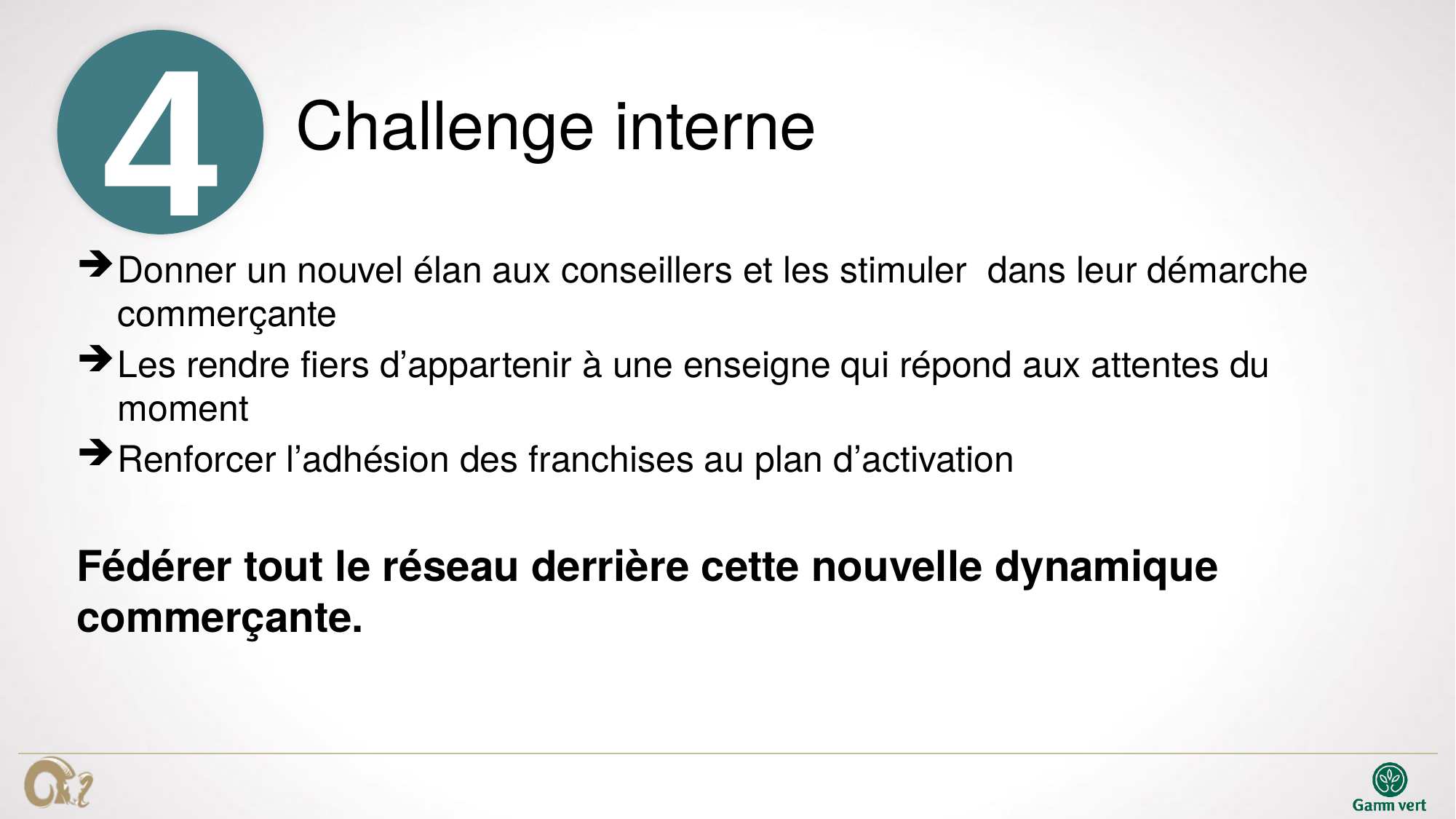

4
Challenge interne

Donner un nouvel élan aux conseillers et les stimuler  dans leur démarche commerçante
Les rendre fiers d’appartenir à une enseigne qui répond aux attentes du moment
Renforcer l’adhésion des franchises au plan d’activation

Fédérer tout le réseau derrière cette nouvelle dynamique commerçante.